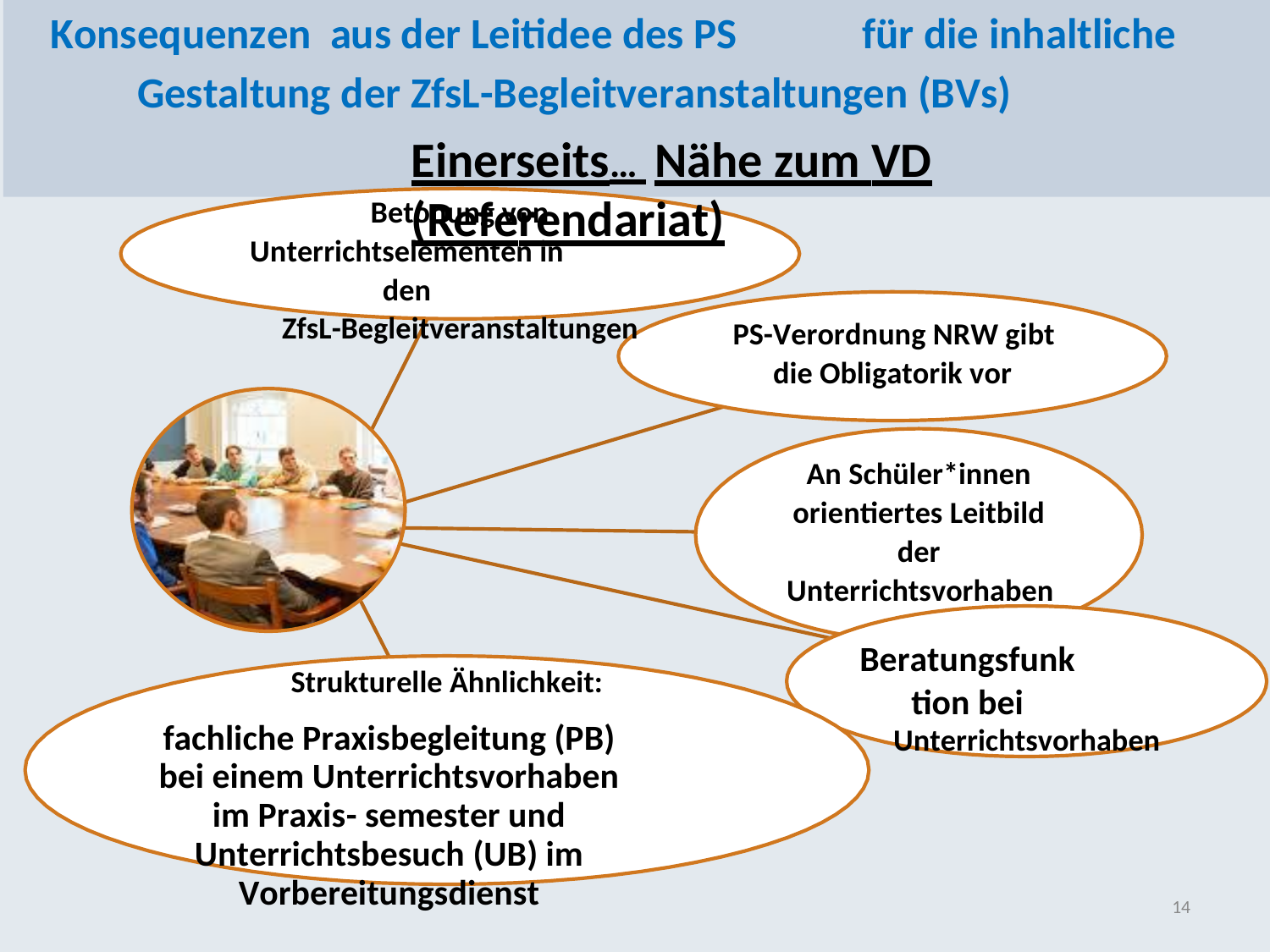

Konsequenzen aus der Leitidee des PS
für die inhaltliche
Gestaltung der ZfsL-Begleitveranstaltungen (BVs)
Einerseits… Nähe zum VD (Referendariat)

Betonung von
Unterrichtselementen in den
ZfsL-Begleitveranstaltungen

PS-Verordnung NRW gibt
die Obligatorik vor

An Schüler*innen
orientiertes Leitbild
der
Unterrichtsvorhaben
Beratungsfunktion bei
Unterrichtsvorhaben

Strukturelle Ähnlichkeit:
fachliche Praxisbegleitung (PB) bei einem Unterrichtsvorhaben im Praxis- semester und Unterrichtsbesuch (UB) im Vorbereitungsdienst
14